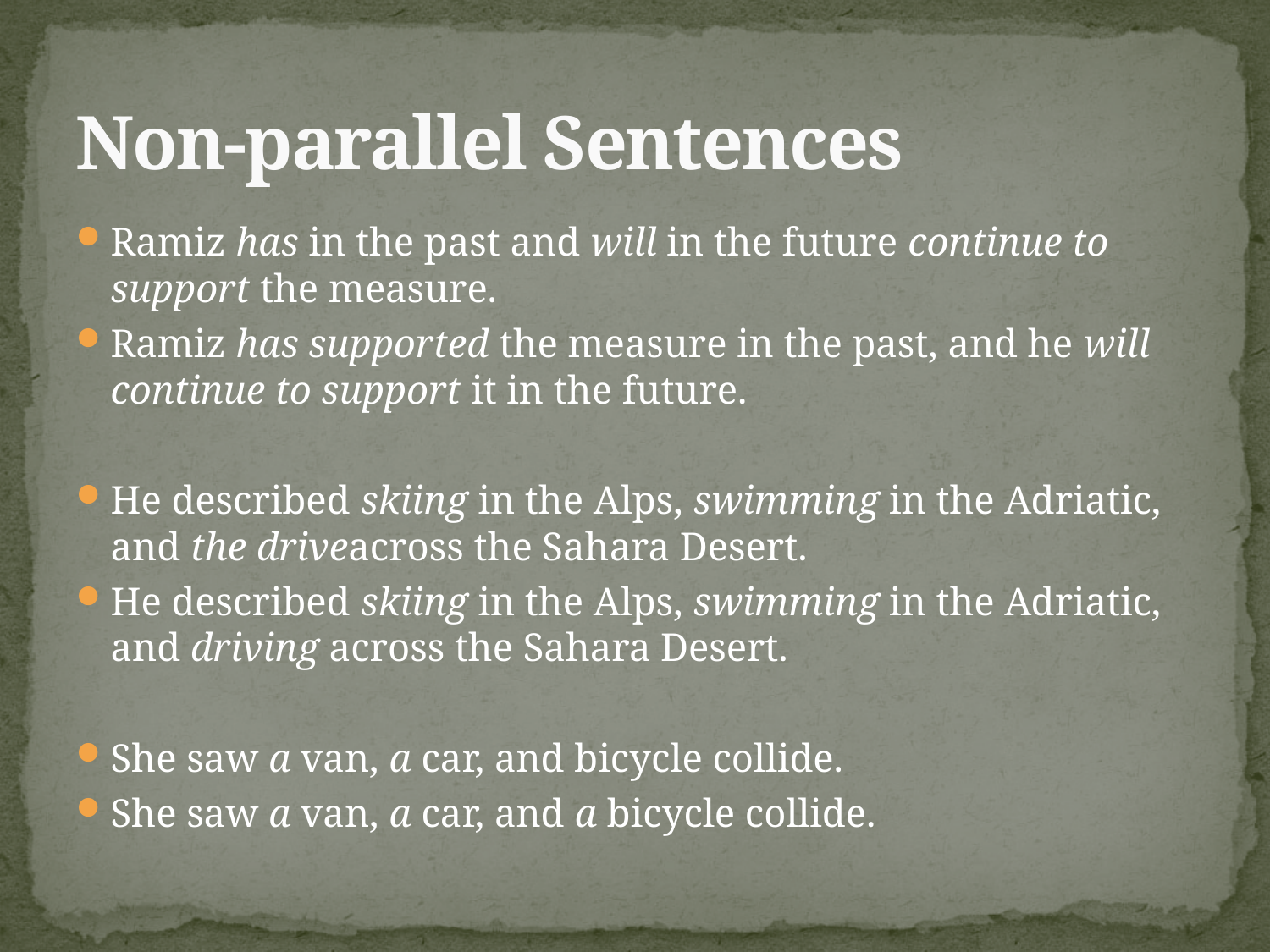

# Non-parallel Sentences
Ramiz has in the past and will in the future continue to support the measure.
Ramiz has supported the measure in the past, and he will continue to support it in the future.

He described skiing in the Alps, swimming in the Adriatic, and the driveacross the Sahara Desert.
He described skiing in the Alps, swimming in the Adriatic, and driving across the Sahara Desert.

She saw a van, a car, and bicycle collide.
She saw a van, a car, and a bicycle collide.